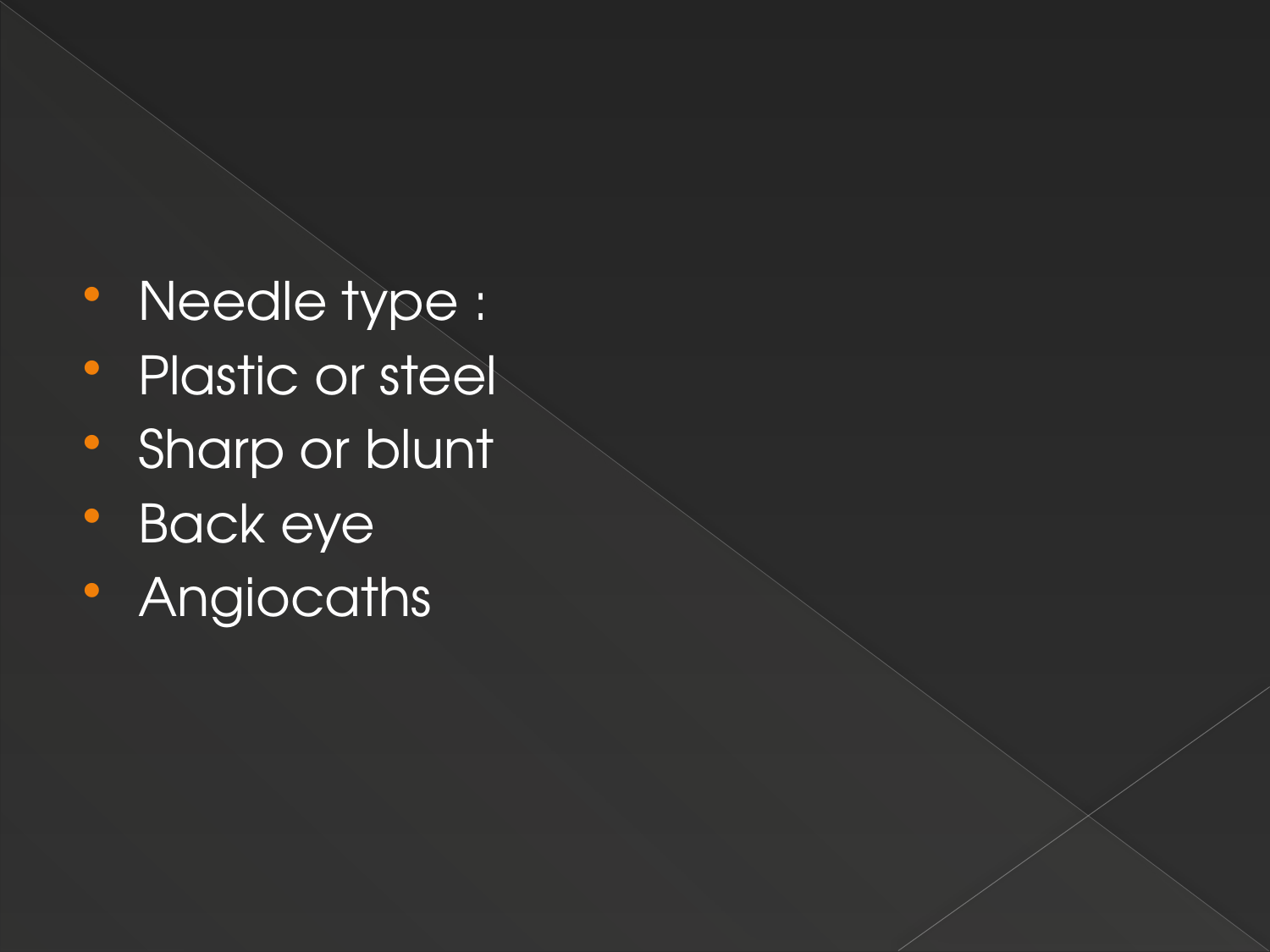

#
Needle type :
Plastic or steel
Sharp or blunt
Back eye
Angiocaths